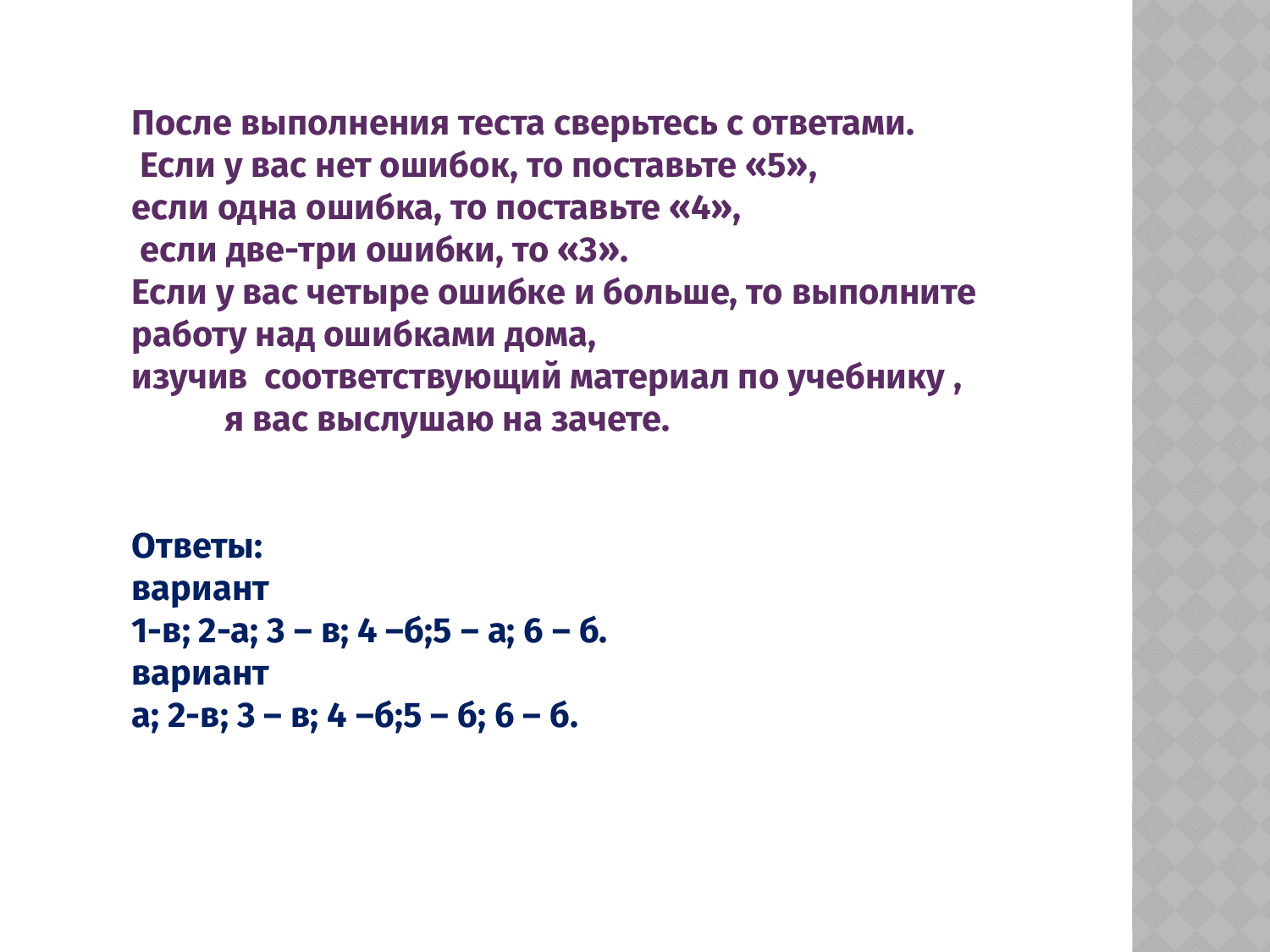

После выполнения теста сверьтесь с ответами.
 Если у вас нет ошибок, то поставьте «5»,
если одна ошибка, то поставьте «4»,
 если две-три ошибки, то «3».
Если у вас четыре ошибке и больше, то выполните работу над ошибками дома,
изучив  соответствующий материал по учебнику ,                       я вас выслушаю на зачете.

Ответы:
вариант
1-в; 2-а; 3 – в; 4 –б;5 – а; 6 – б.
вариант
а; 2-в; 3 – в; 4 –б;5 – б; 6 – б.